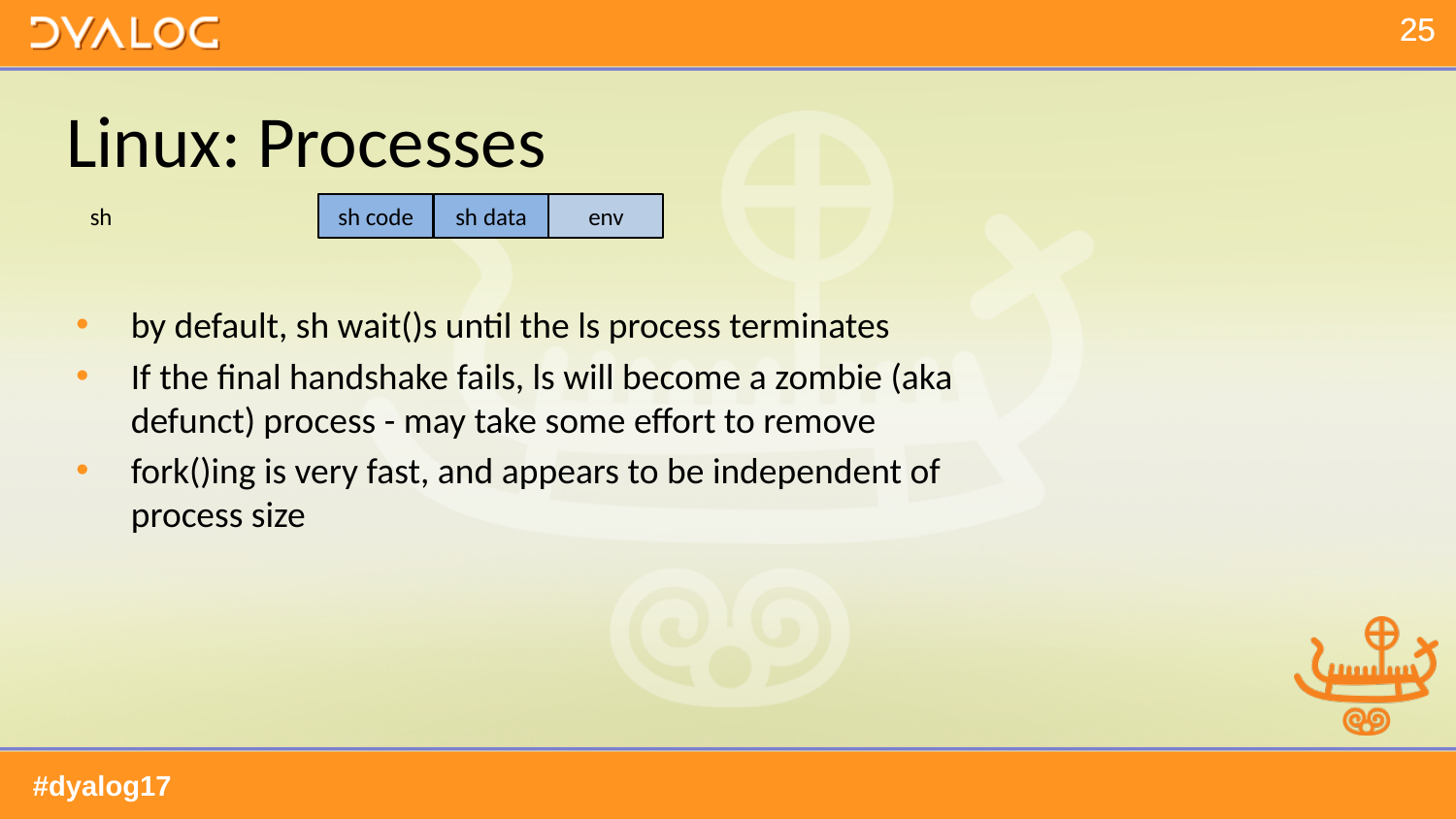

# Linux: Processes
sh
sh code
sh data
env
by default, sh wait()s until the ls process terminates
If the final handshake fails, ls will become a zombie (aka defunct) process - may take some effort to remove
fork()ing is very fast, and appears to be independent of process size